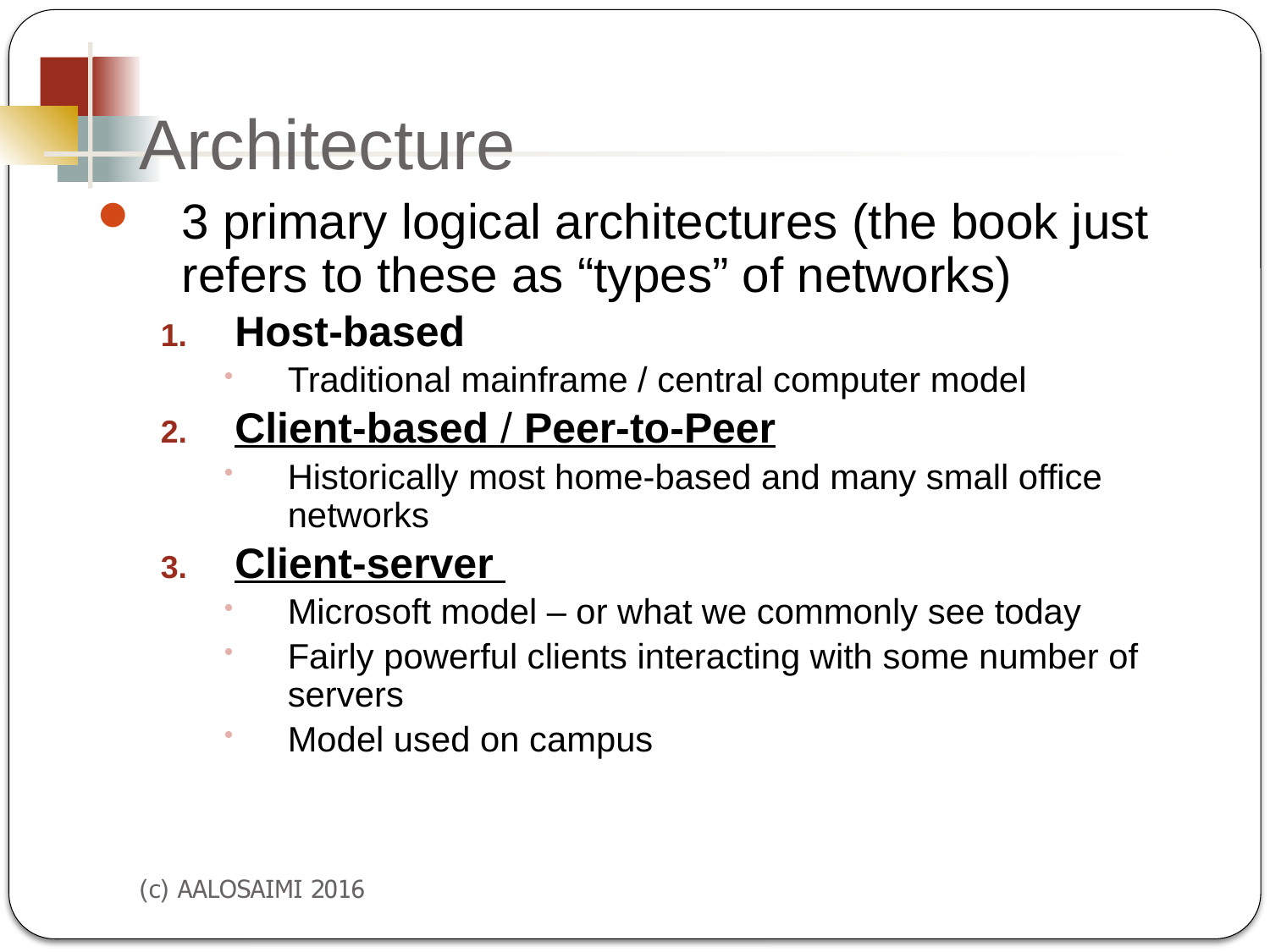

# Architecture
3 primary logical architectures (the book just refers to these as “types” of networks)
Host-based
Traditional mainframe / central computer model
Client-based / Peer-to-Peer
Historically most home-based and many small office networks
Client-server
Microsoft model – or what we commonly see today
Fairly powerful clients interacting with some number of servers
Model used on campus

(c) AALOSAIMI 2016